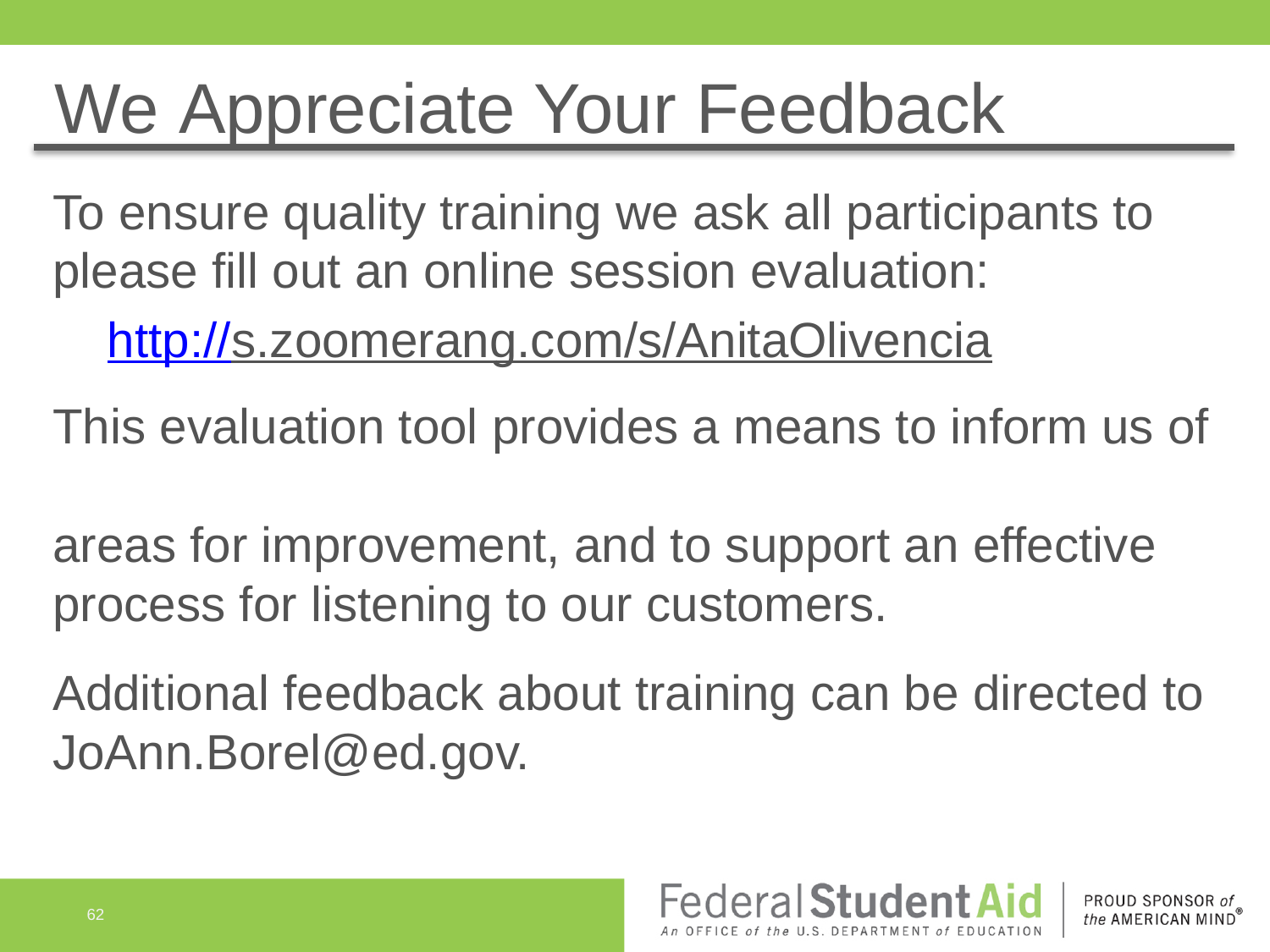

# We Appreciate Your Feedback
To ensure quality training we ask all participants to please fill out an online session evaluation:
http://s.zoomerang.com/s/AnitaOlivencia
This evaluation tool provides a means to inform us of
areas for improvement, and to support an effective process for listening to our customers.

Additional feedback about training can be directed to JoAnn.Borel@ed.gov.

62